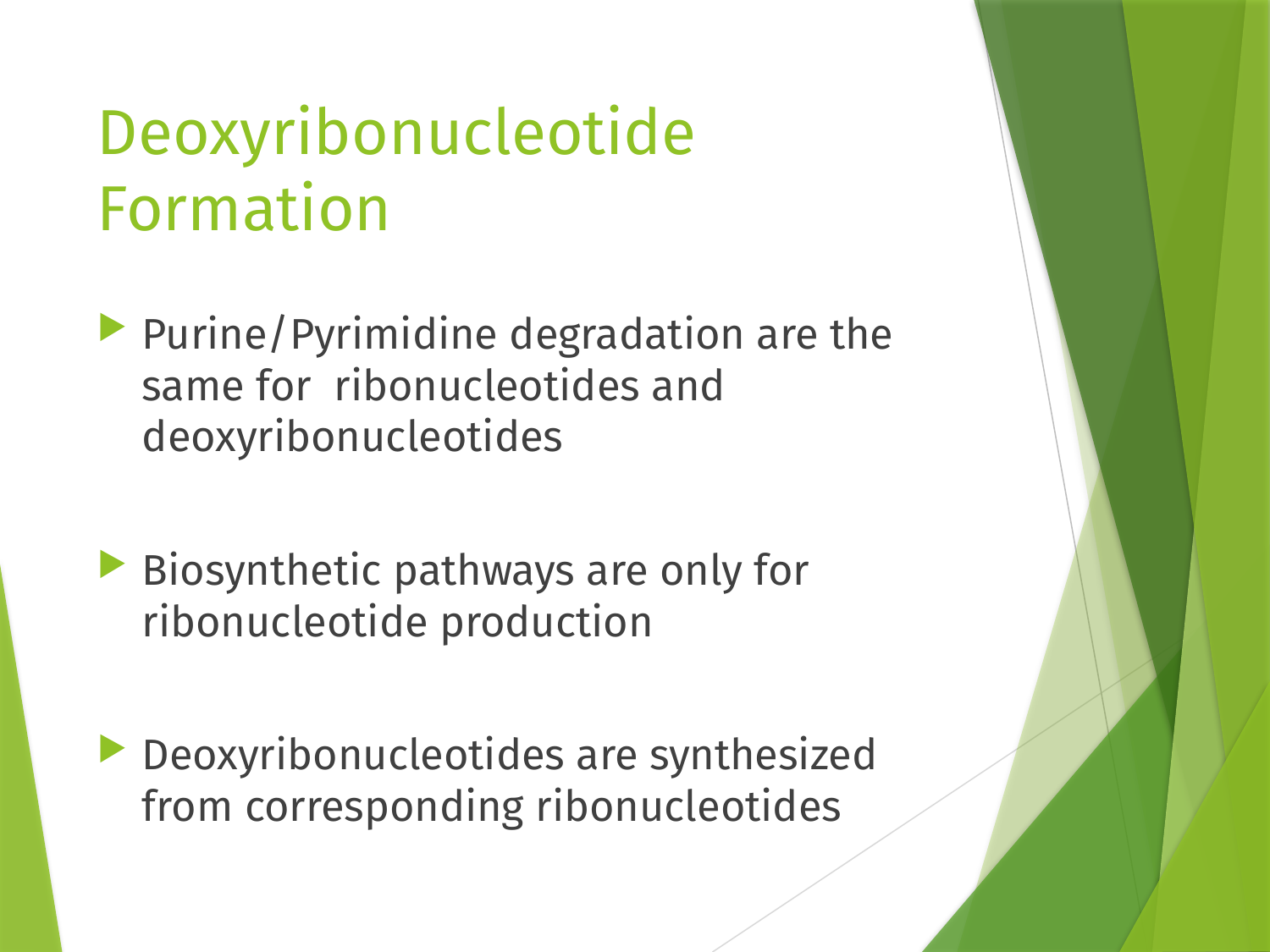

# Deoxyribonucleotide Formation
Purine/Pyrimidine degradation are the same for  ribonucleotides and deoxyribonucleotides

Biosynthetic pathways are only for ribonucleotide production

Deoxyribonucleotides are synthesized from corresponding ribonucleotides